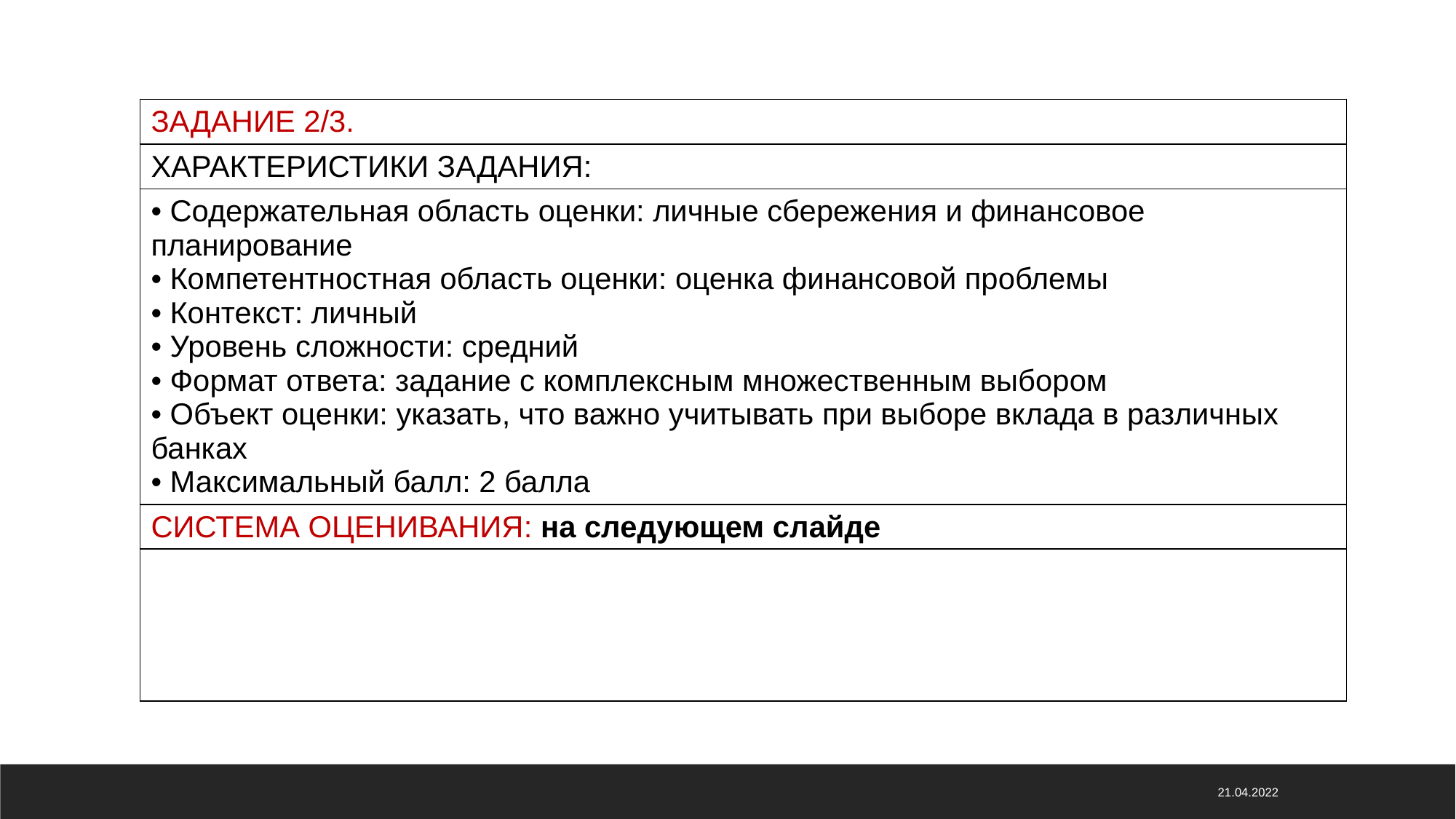

| ЗАДАНИЕ 2/3. |
| --- |
| ХАРАКТЕРИСТИКИ ЗАДАНИЯ: |
| • Содержательная область оценки: личные сбережения и финансовое планирование • Компетентностная область оценки: оценка финансовой проблемы • Контекст: личный • Уровень сложности: средний • Формат ответа: задание с комплексным множественным выбором • Объект оценки: указать, что важно учитывать при выборе вклада в различных банках • Максимальный балл: 2 балла |
| СИСТЕМА ОЦЕНИВАНИЯ: на следующем слайде |
|  |
21.04.2022